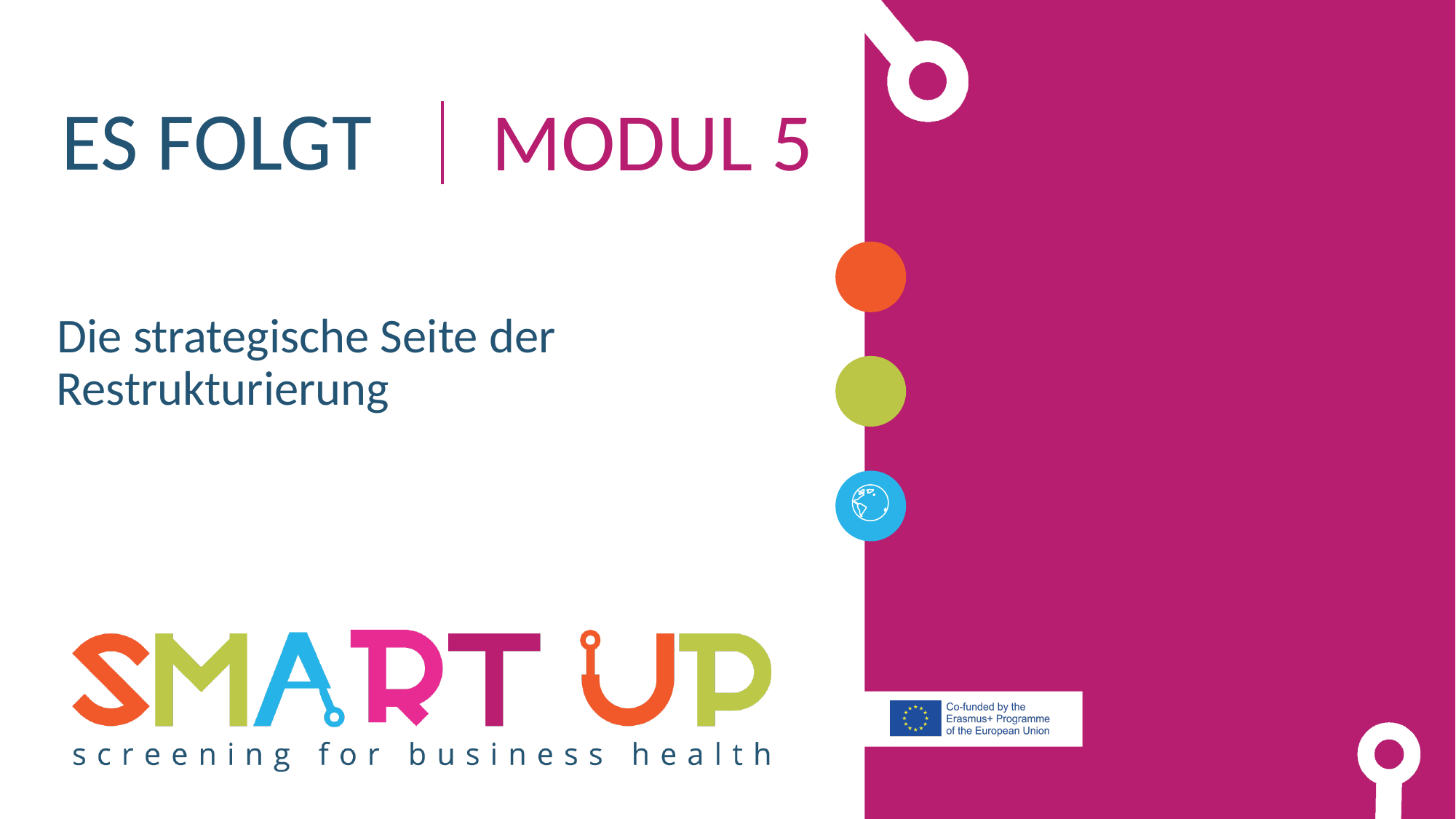

ES FOLGT
Modul 5
 Die strategische Seite der     Restrukturierung